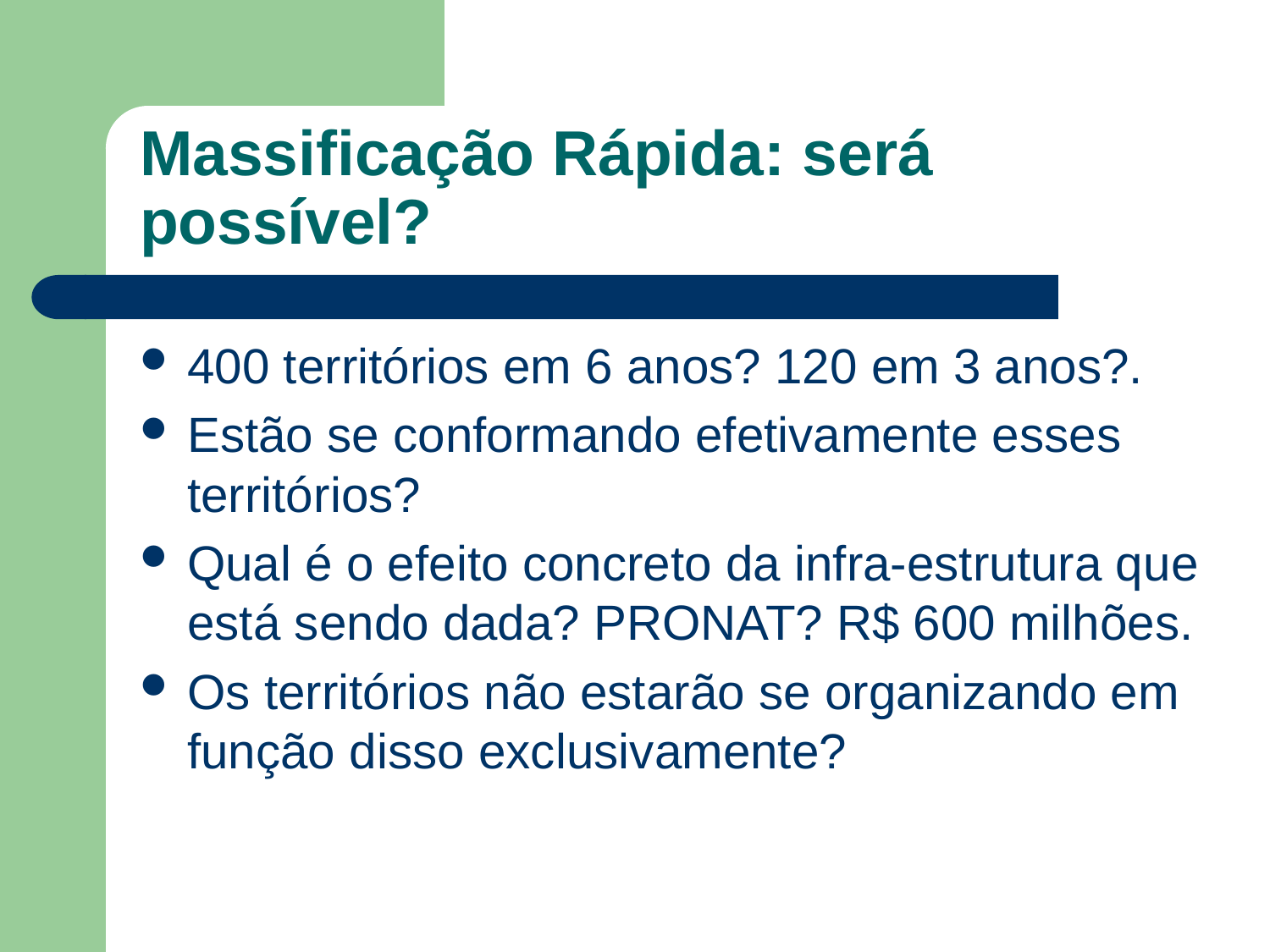

# Massificação Rápida: será possível?
400 territórios em 6 anos? 120 em 3 anos?.
Estão se conformando efetivamente esses territórios?
Qual é o efeito concreto da infra-estrutura que está sendo dada? PRONAT? R$ 600 milhões.
Os territórios não estarão se organizando em função disso exclusivamente?